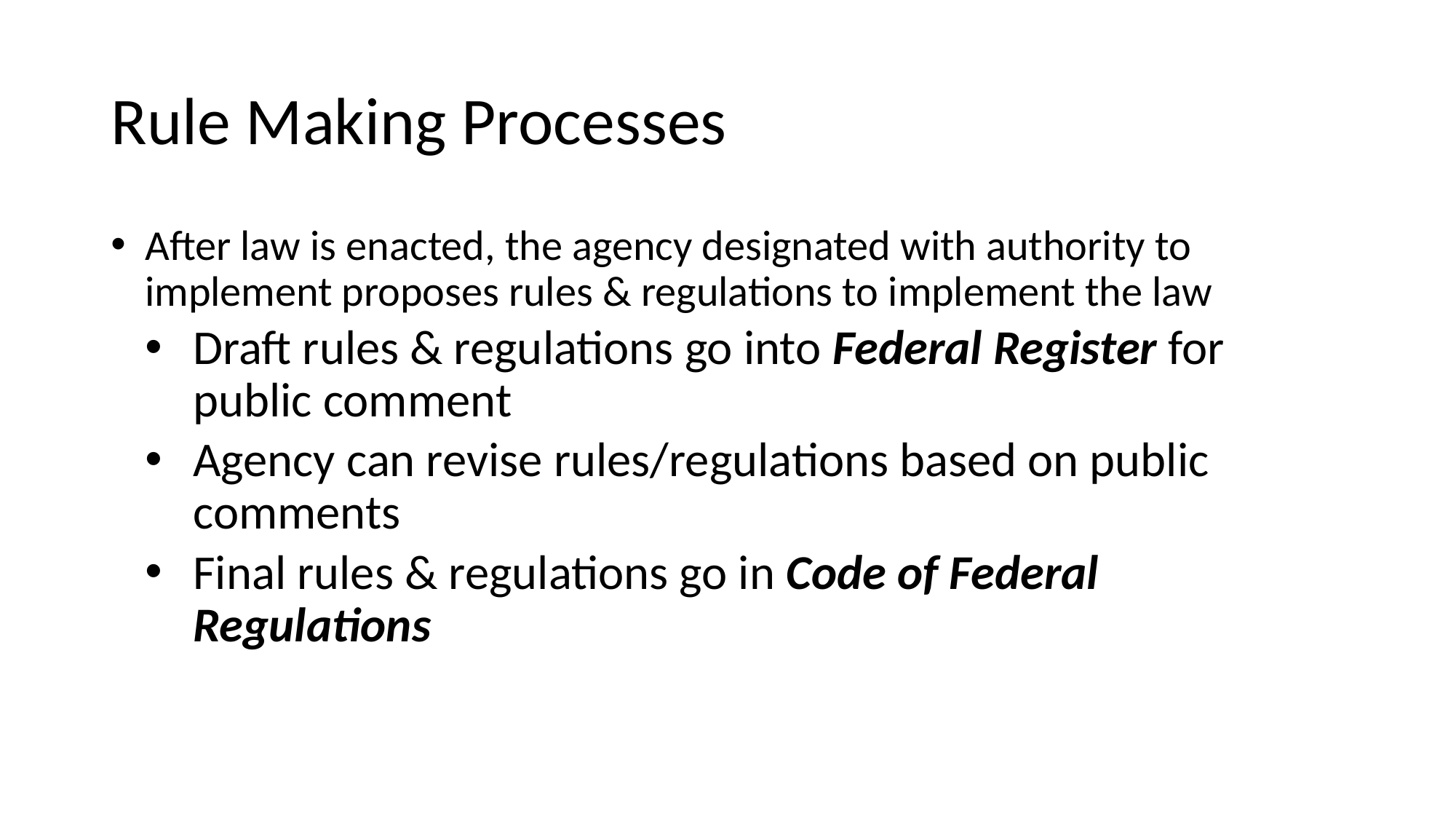

# Rule Making Processes
After law is enacted, the agency designated with authority to implement proposes rules & regulations to implement the law
Draft rules & regulations go into Federal Register for public comment
Agency can revise rules/regulations based on public comments
Final rules & regulations go in Code of Federal Regulations